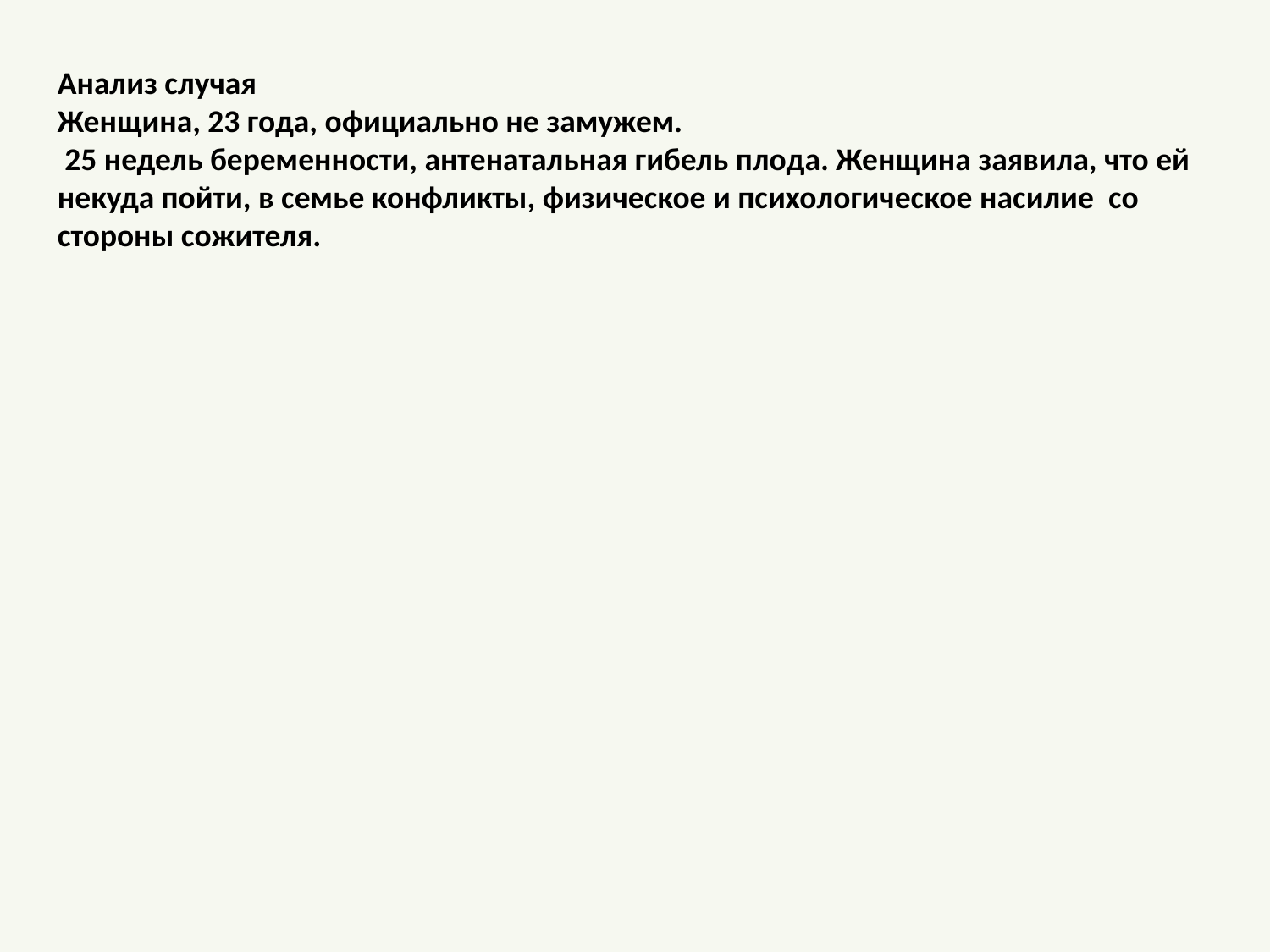

Анализ случая
Женщина, 23 года, официально не замужем.
 25 недель беременности, антенатальная гибель плода. Женщина заявила, что ей некуда пойти, в семье конфликты, физическое и психологическое насилие  со стороны сожителя.